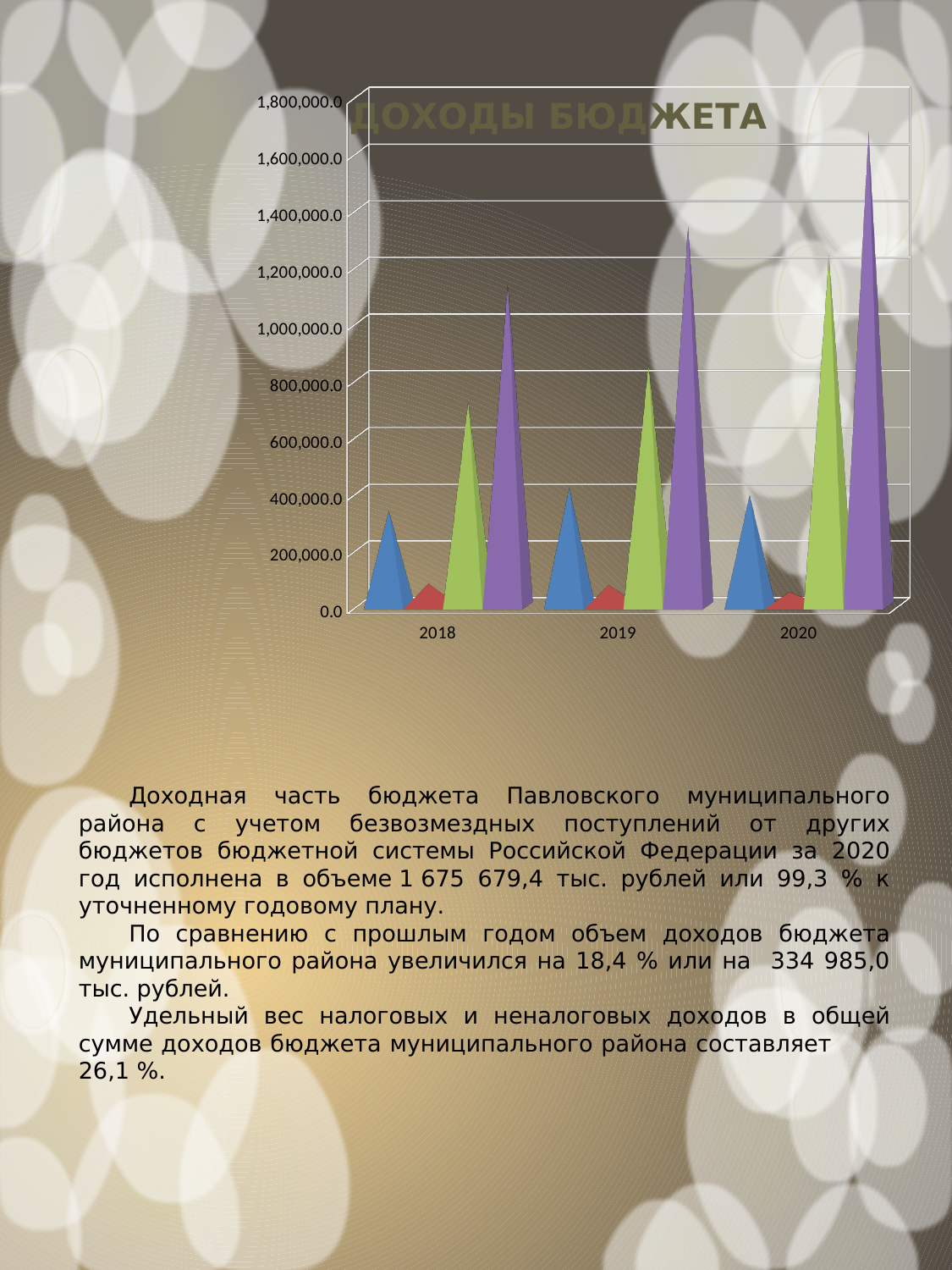

[unsupported chart]

ДОХОДЫ БЮДЖЕТА
Доходная часть бюджета Павловского муниципального района с учетом безвозмездных поступлений от других бюджетов бюджетной системы Российской Федерации за 2020 год исполнена в объеме 1 675 679,4 тыс. рублей или 99,3 % к уточненному годовому плану.
По сравнению с прошлым годом объем доходов бюджета муниципального района увеличился на 18,4 % или на  334 985,0 тыс. рублей.
Удельный вес налоговых и неналоговых доходов в общей сумме доходов бюджета муниципального района составляет        26,1 %.